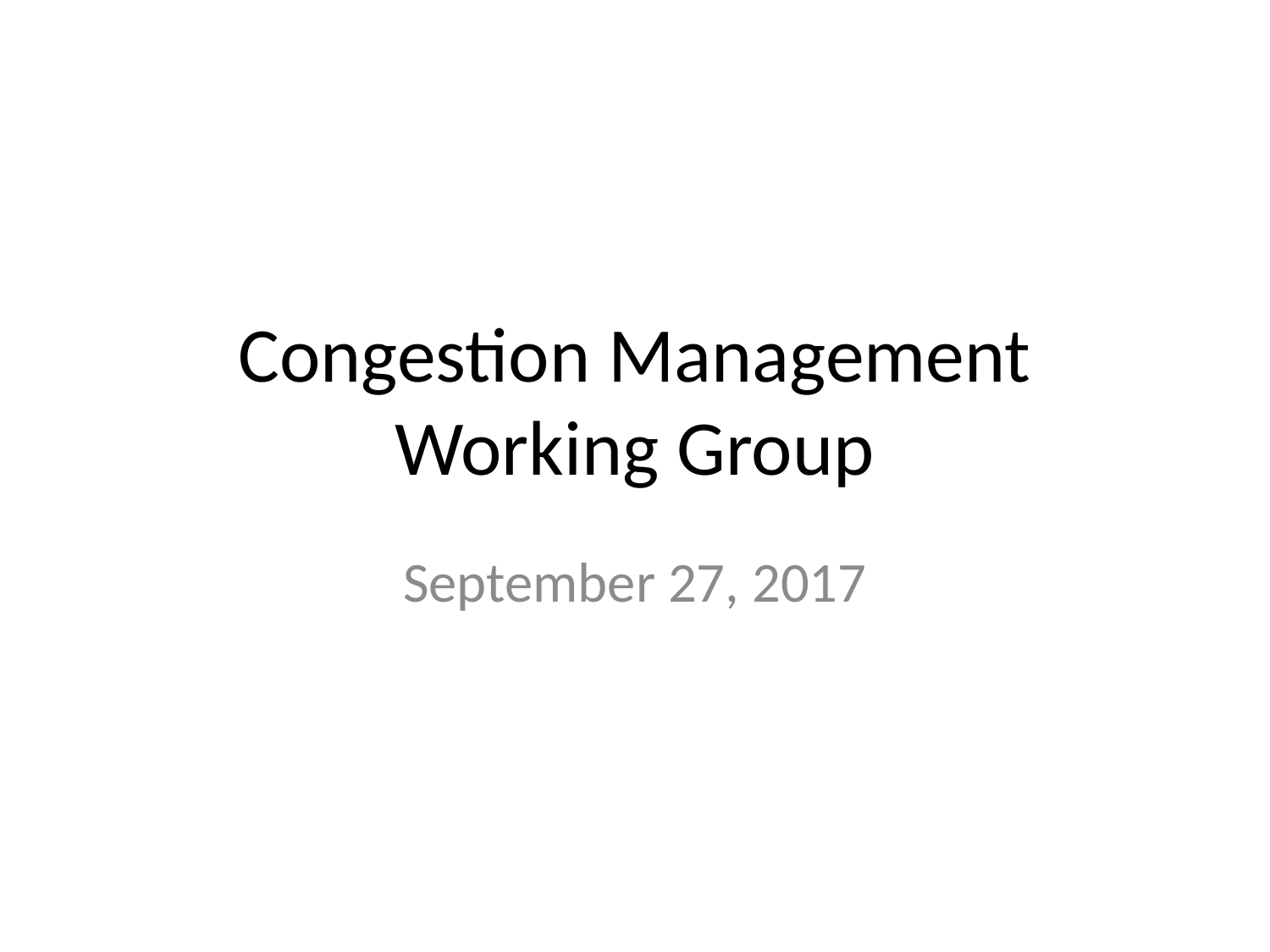

# Congestion Management Working Group
September 27, 2017